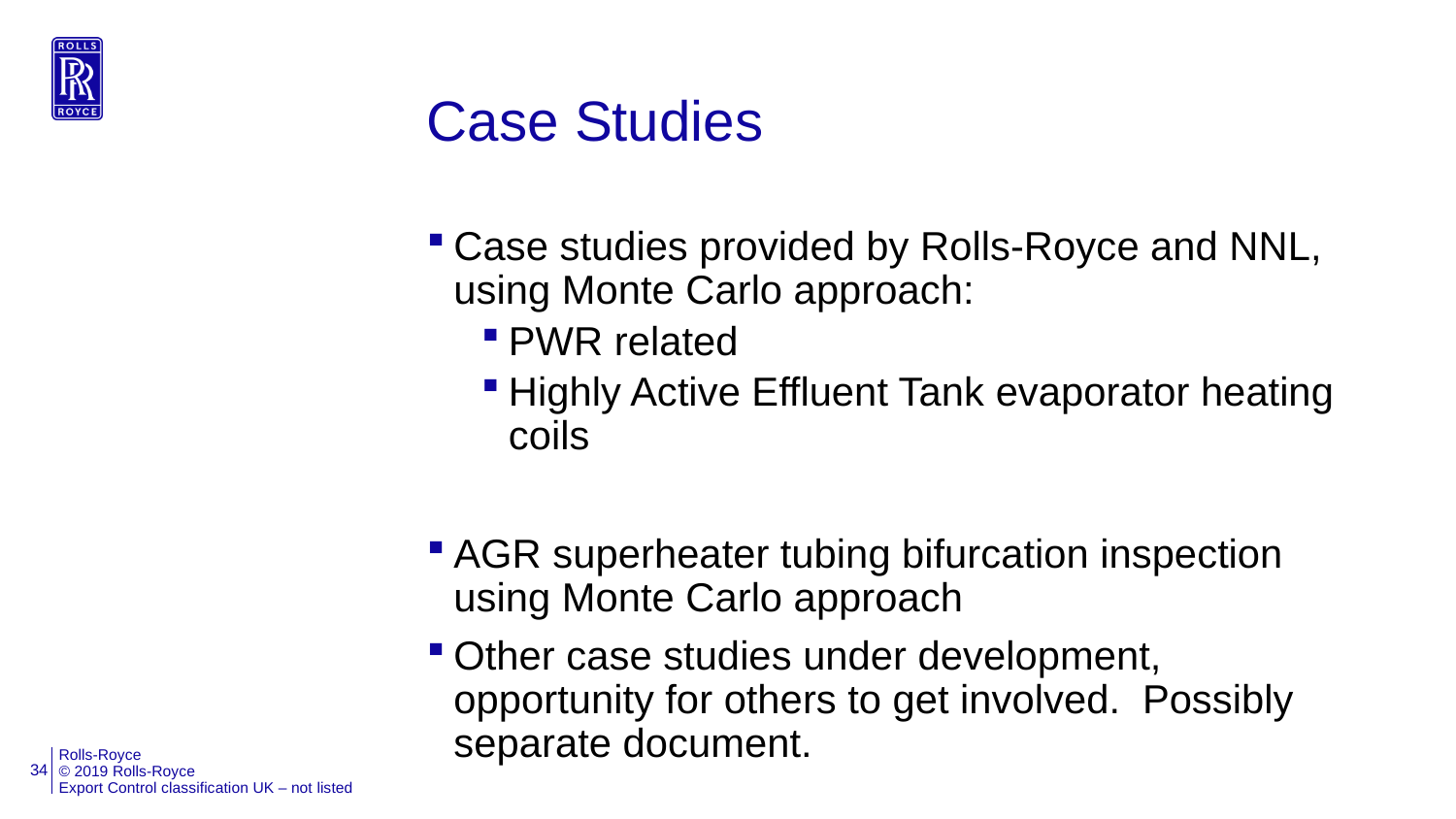

34
# Case Studies
Case studies provided by Rolls-Royce and NNL, using Monte Carlo approach:
PWR related
Highly Active Effluent Tank evaporator heating coils

AGR superheater tubing bifurcation inspection using Monte Carlo approach
Other case studies under development, opportunity for others to get involved.  Possibly separate document.